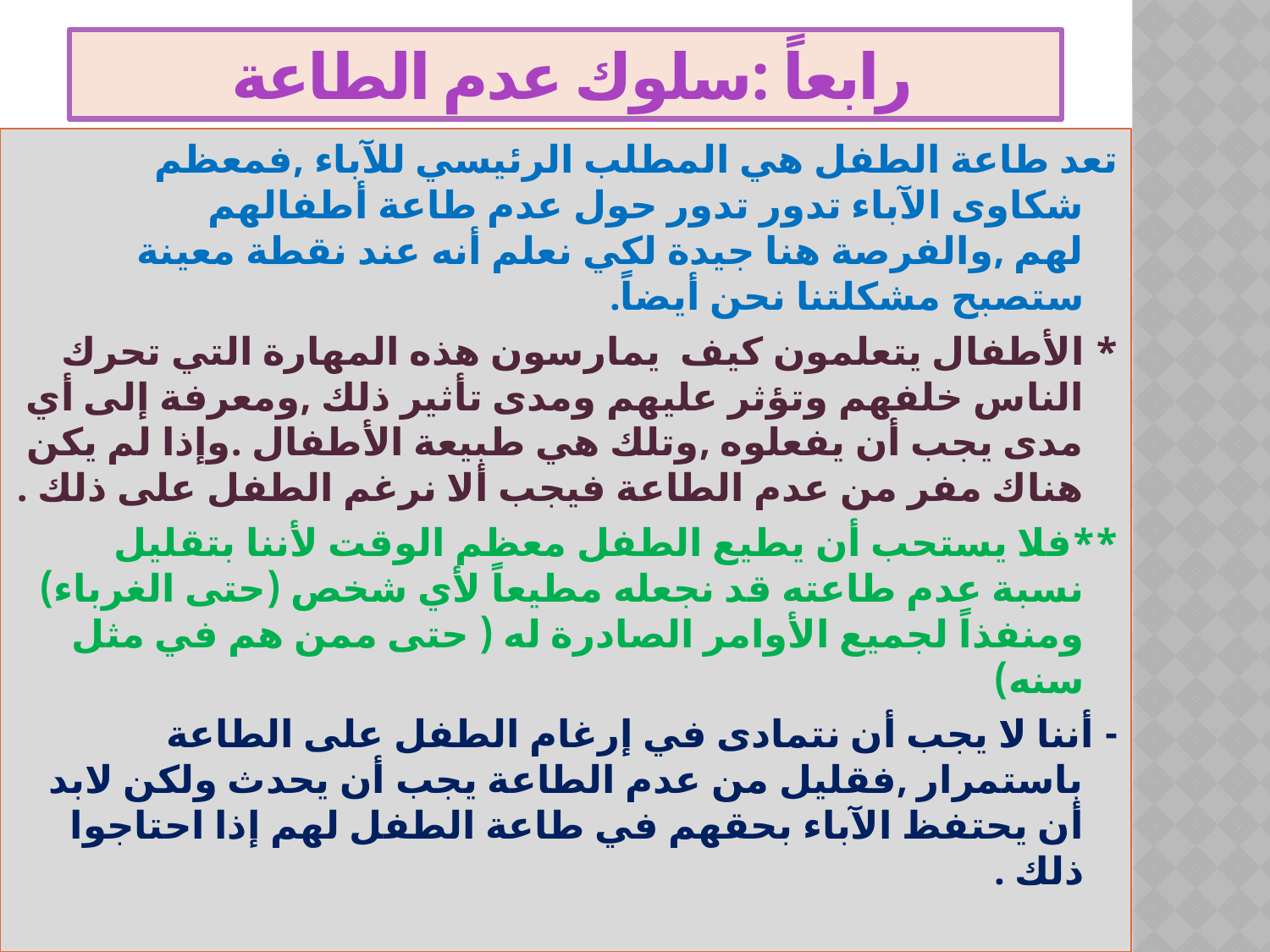

# رابعاً :سلوك عدم الطاعة
تعد طاعة الطفل هي المطلب الرئيسي للآباء ,فمعظم شكاوى الآباء تدور تدور حول عدم طاعة أطفالهم لهم ,والفرصة هنا جيدة لكي نعلم أنه عند نقطة معينة ستصبح مشكلتنا نحن أيضاً.
* الأطفال يتعلمون كيف  يمارسون هذه المهارة التي تحرك الناس خلفهم وتؤثر عليهم ومدى تأثير ذلك ,ومعرفة إلى أي مدى يجب أن يفعلوه ,وتلك هي طبيعة الأطفال .وإذا لم يكن هناك مفر من عدم الطاعة فيجب ألا نرغم الطفل على ذلك .
**فلا يستحب أن يطيع الطفل معظم الوقت لأننا بتقليل نسبة عدم طاعته قد نجعله مطيعاً لأي شخص (حتى الغرباء) ومنفذاً لجميع الأوامر الصادرة له ( حتى ممن هم في مثل سنه)
- أننا لا يجب أن نتمادى في إرغام الطفل على الطاعة باستمرار ,فقليل من عدم الطاعة يجب أن يحدث ولكن لابد أن يحتفظ الآباء بحقهم في طاعة الطفل لهم إذا احتاجوا ذلك .